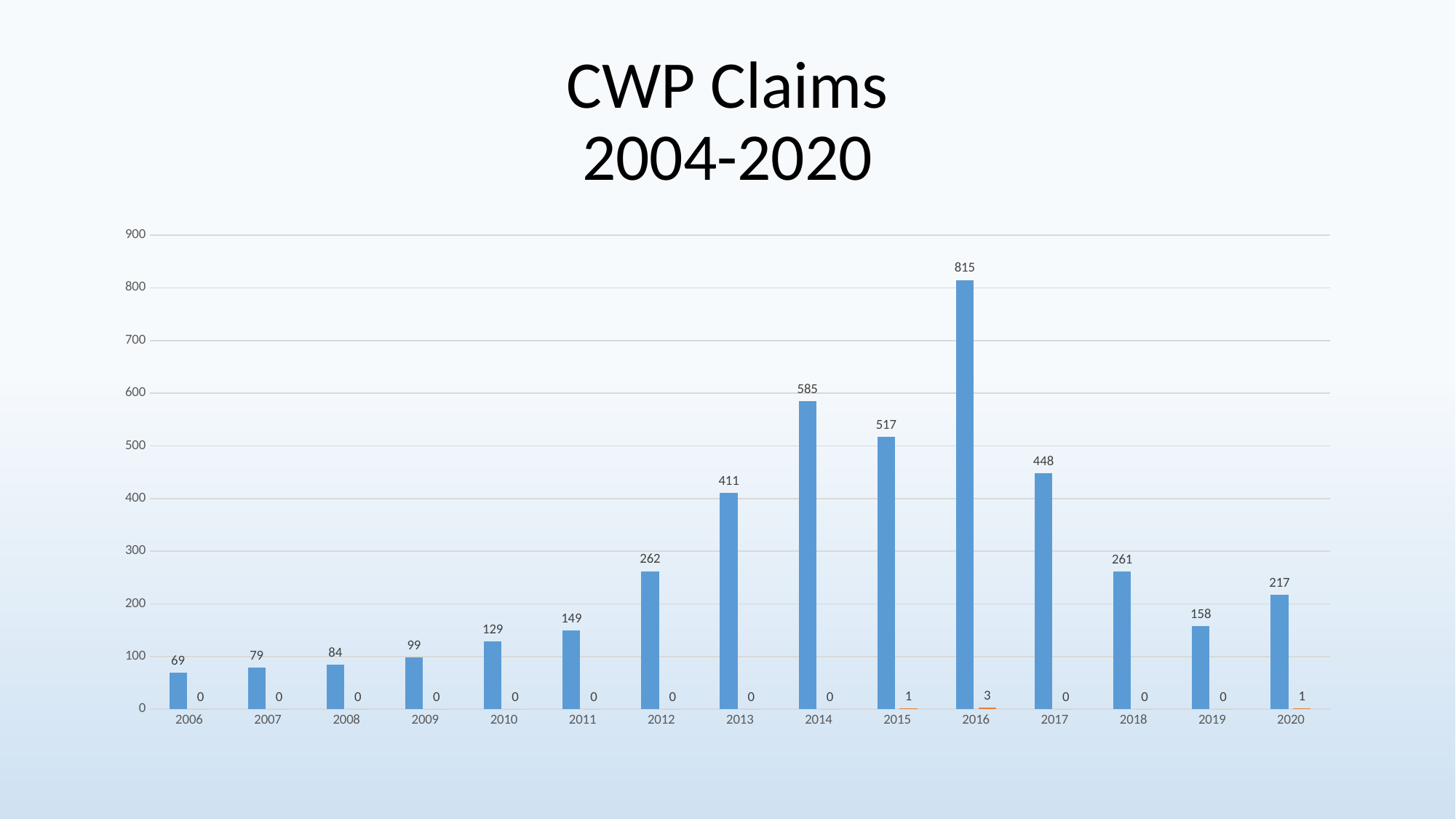

# CWP Claims 2004-2020

### Chart

| Category |  |  |
|---|---|---|
| 2006 | 69.0 | 0.0 |
| 2007 | 79.0 | 0.0 |
| 2008 | 84.0 | 0.0 |
| 2009 | 99.0 | 0.0 |
| 2010 | 129.0 | 0.0 |
| 2011 | 149.0 | 0.0 |
| 2012 | 262.0 | 0.0 |
| 2013 | 411.0 | 0.0 |
| 2014 | 585.0 | 0.0 |
| 2015 | 517.0 | 1.0 |
| 2016 | 815.0 | 3.0 |
| 2017 | 448.0 | 0.0 |
| 2018 | 261.0 | 0.0 |
| 2019 | 158.0 | 0.0 |
| 2020 | 217.0 | 1.0 |